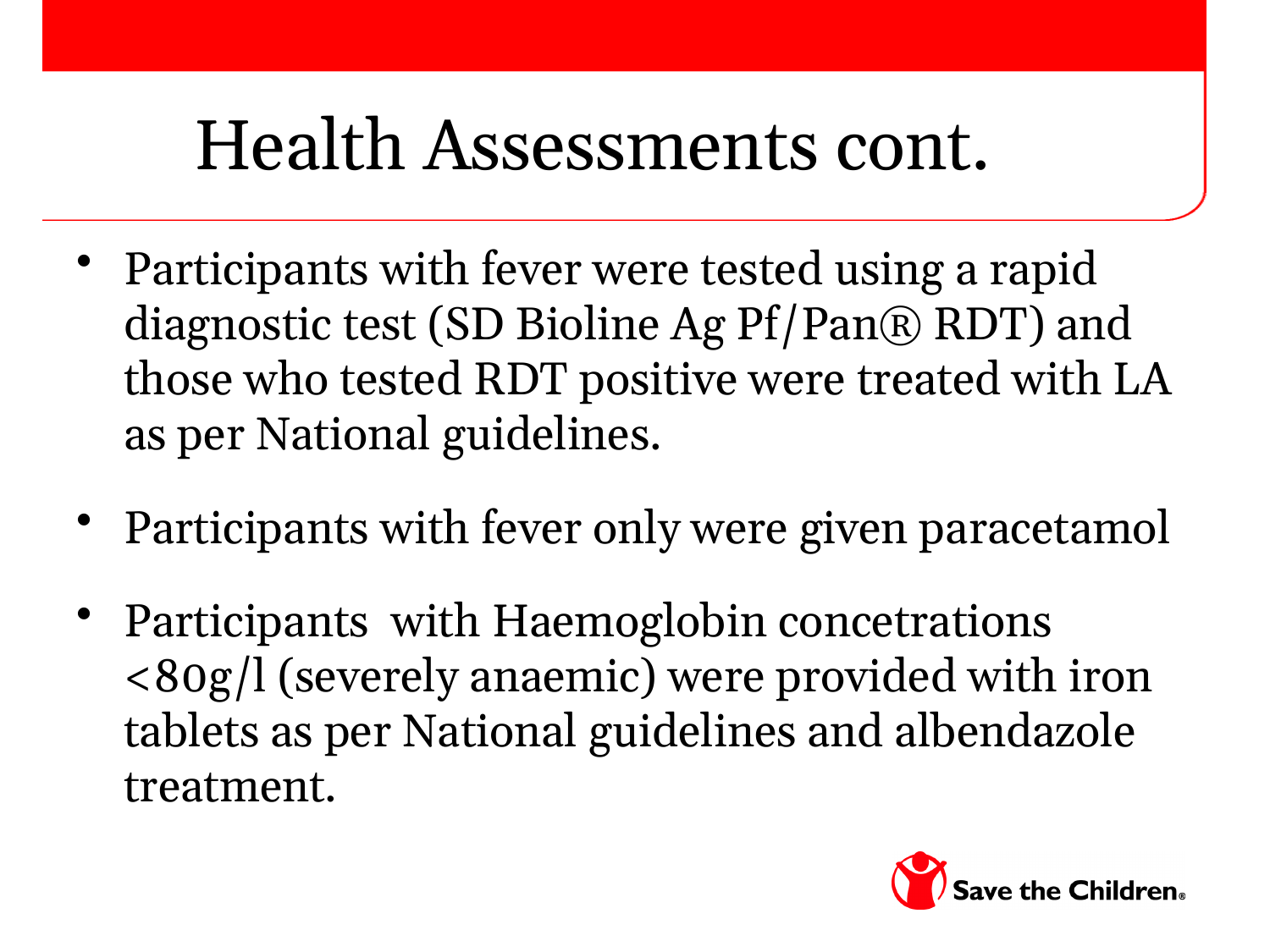

Health Assessments cont.
Participants with fever were tested using a rapid diagnostic test (SD Bioline Ag Pf/Pan® RDT) and those who tested RDT positive were treated with LA as per National guidelines.

Participants with fever only were given paracetamol

Participants  with Haemoglobin concetrations <80g/l (severely anaemic) were provided with iron tablets as per National guidelines and albendazole treatment.